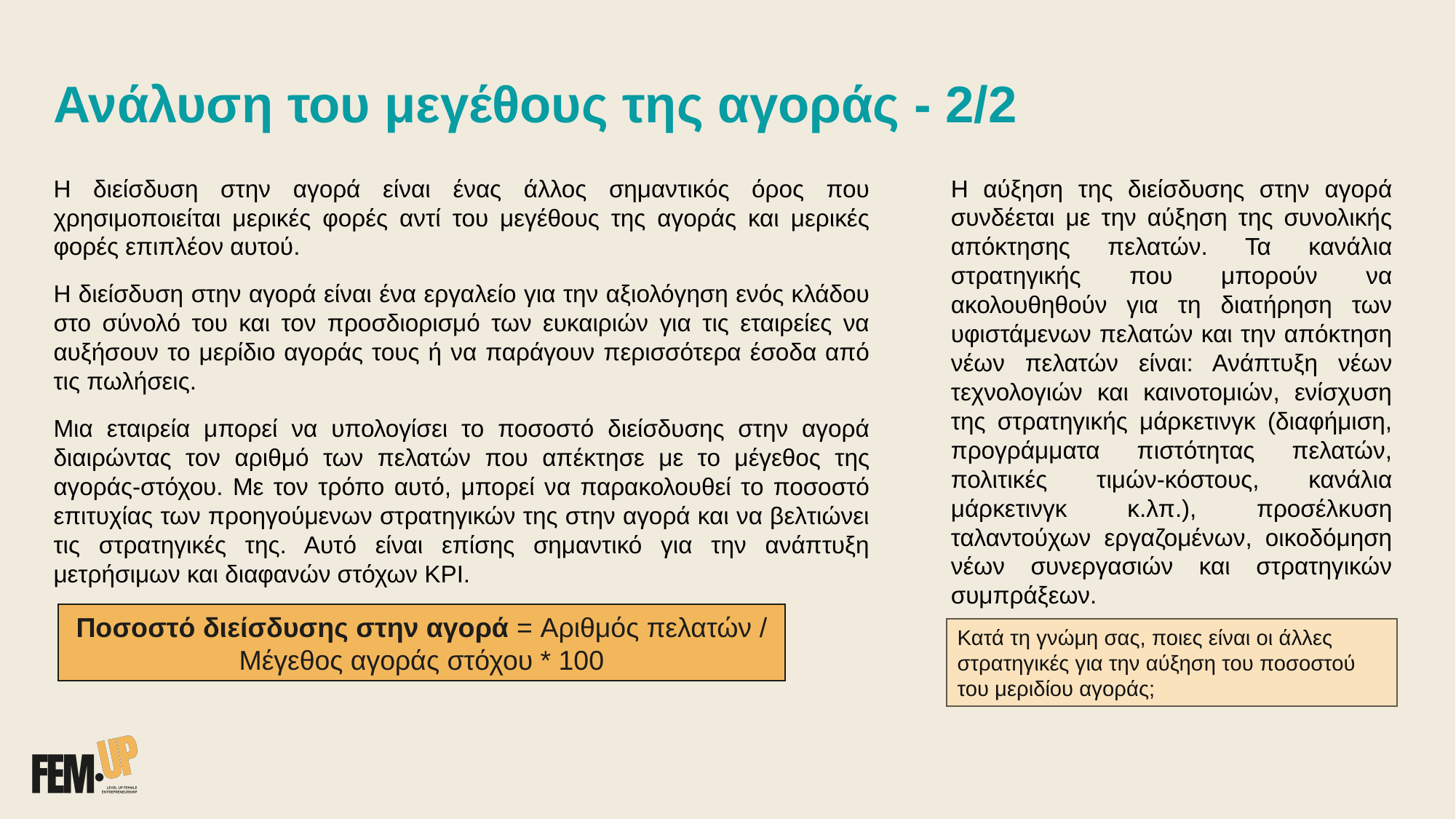

Ανάλυση του μεγέθους της αγοράς - 2/2
Η διείσδυση στην αγορά είναι ένας άλλος σημαντικός όρος που χρησιμοποιείται μερικές φορές αντί του μεγέθους της αγοράς και μερικές φορές επιπλέον αυτού.
Η διείσδυση στην αγορά είναι ένα εργαλείο για την αξιολόγηση ενός κλάδου στο σύνολό του και τον προσδιορισμό των ευκαιριών για τις εταιρείες να αυξήσουν το μερίδιο αγοράς τους ή να παράγουν περισσότερα έσοδα από τις πωλήσεις.
Μια εταιρεία μπορεί να υπολογίσει το ποσοστό διείσδυσης στην αγορά διαιρώντας τον αριθμό των πελατών που απέκτησε με το μέγεθος της αγοράς-στόχου. Με τον τρόπο αυτό, μπορεί να παρακολουθεί το ποσοστό επιτυχίας των προηγούμενων στρατηγικών της στην αγορά και να βελτιώνει τις στρατηγικές της. Αυτό είναι επίσης σημαντικό για την ανάπτυξη μετρήσιμων και διαφανών στόχων KPI.
Η αύξηση της διείσδυσης στην αγορά συνδέεται με την αύξηση της συνολικής απόκτησης πελατών. Τα κανάλια στρατηγικής που μπορούν να ακολουθηθούν για τη διατήρηση των υφιστάμενων πελατών και την απόκτηση νέων πελατών είναι: Ανάπτυξη νέων τεχνολογιών και καινοτομιών, ενίσχυση της στρατηγικής μάρκετινγκ (διαφήμιση, προγράμματα πιστότητας πελατών, πολιτικές τιμών-κόστους, κανάλια μάρκετινγκ κ.λπ.), προσέλκυση ταλαντούχων εργαζομένων, οικοδόμηση νέων συνεργασιών και στρατηγικών συμπράξεων.

Ποσοστό διείσδυσης στην αγορά = Αριθμός πελατών / Μέγεθος αγοράς στόχου * 100
Κατά τη γνώμη σας, ποιες είναι οι άλλες στρατηγικές για την αύξηση του ποσοστού του μεριδίου αγοράς;